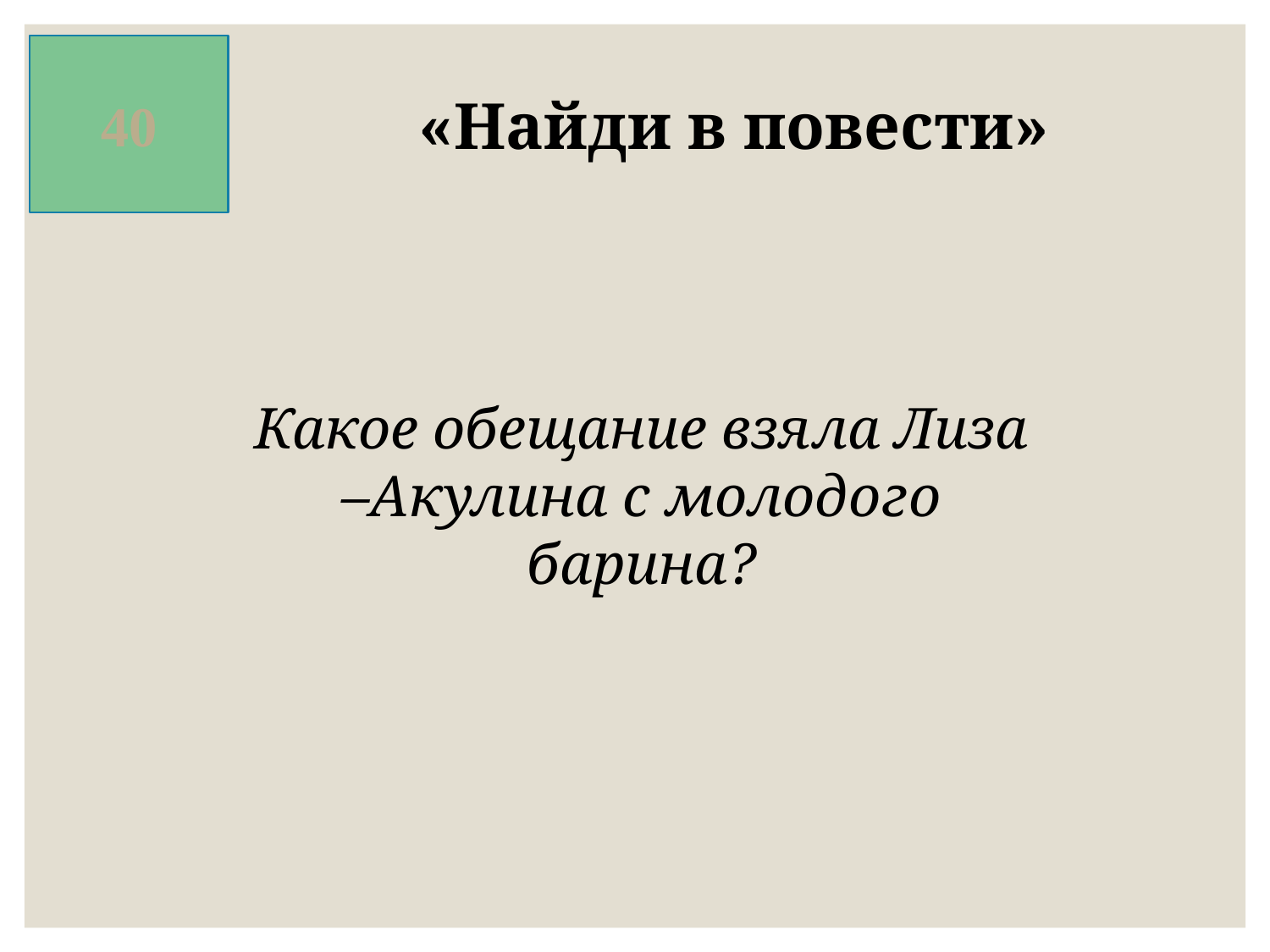

40
«Найди в повести»
Какое обещание взяла Лиза –Акулина с молодого барина?